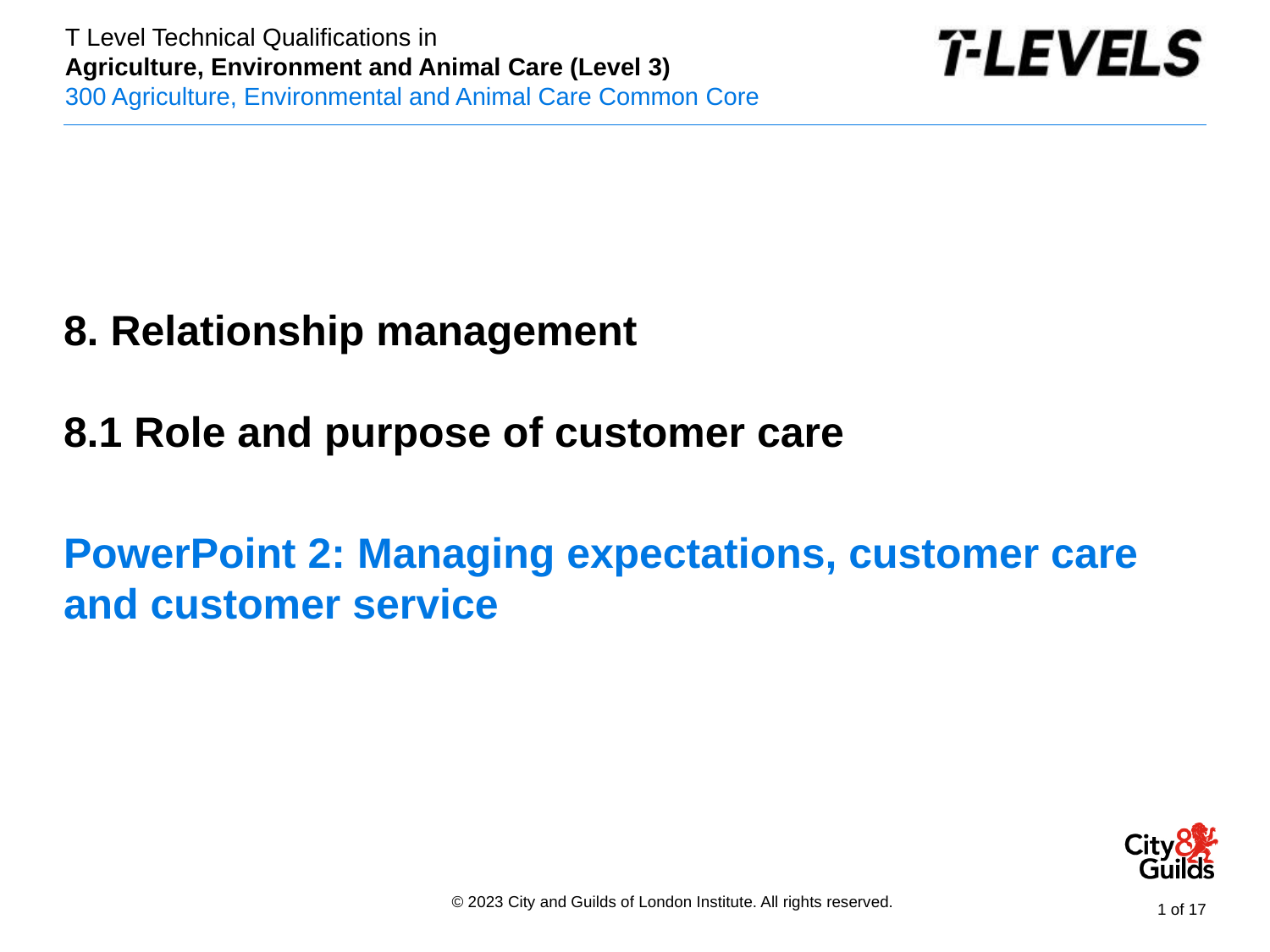

PowerPoint presentation
8. Relationship management

8.1 Role and purpose of customer care

# PowerPoint 2: Managing expectations, customer care and customer service